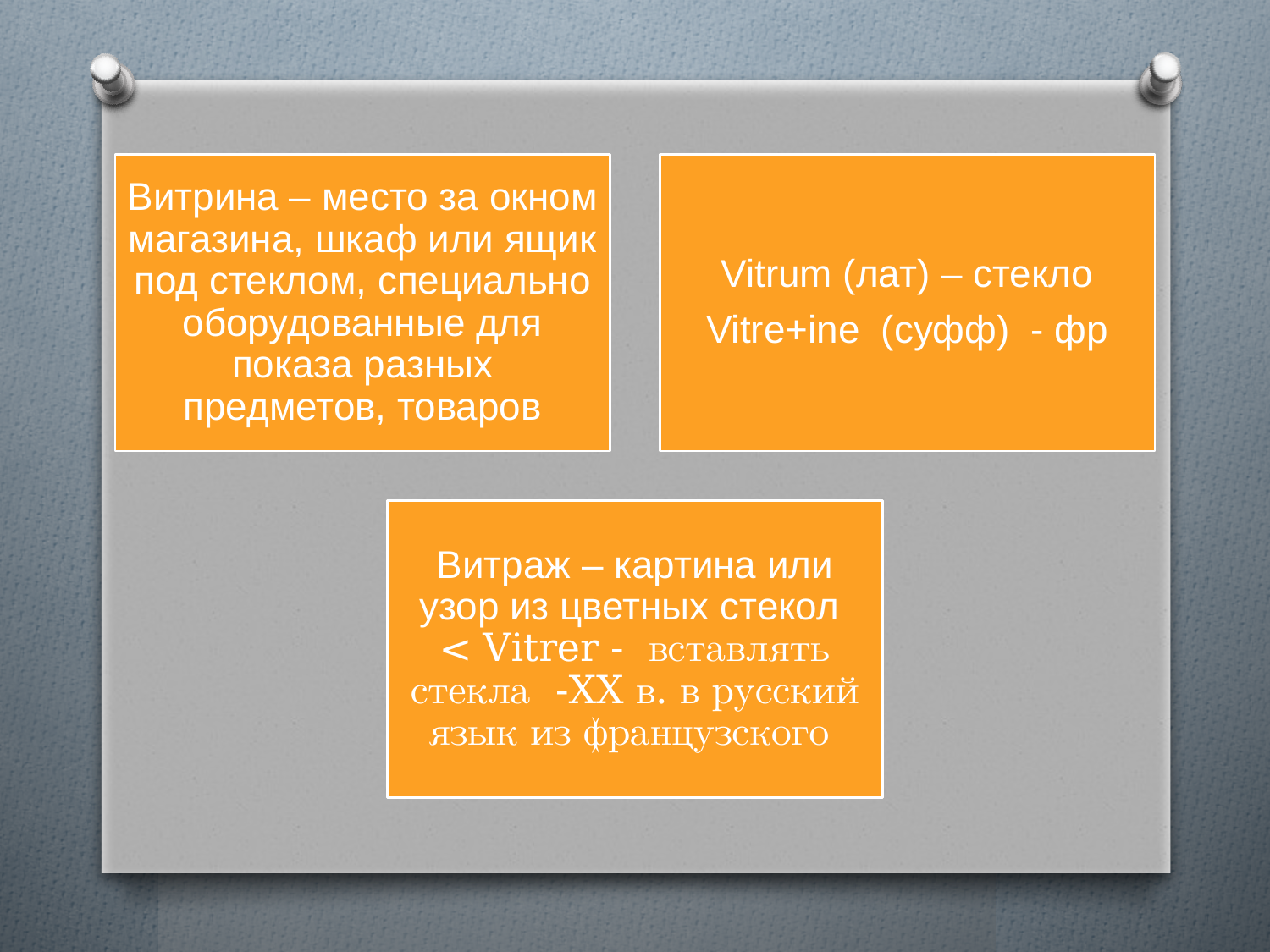

Витрина – место за окном магазина, шкаф или ящик под стеклом, специально оборудованные для показа разных предметов, товаров
Vitrum (лат) – стекло
Vitre+ine  (суфф)  - фр
Витраж – картина или узор из цветных стекол  < Vitrer -  вставлять стекла  -XX в. в русский язык из французского